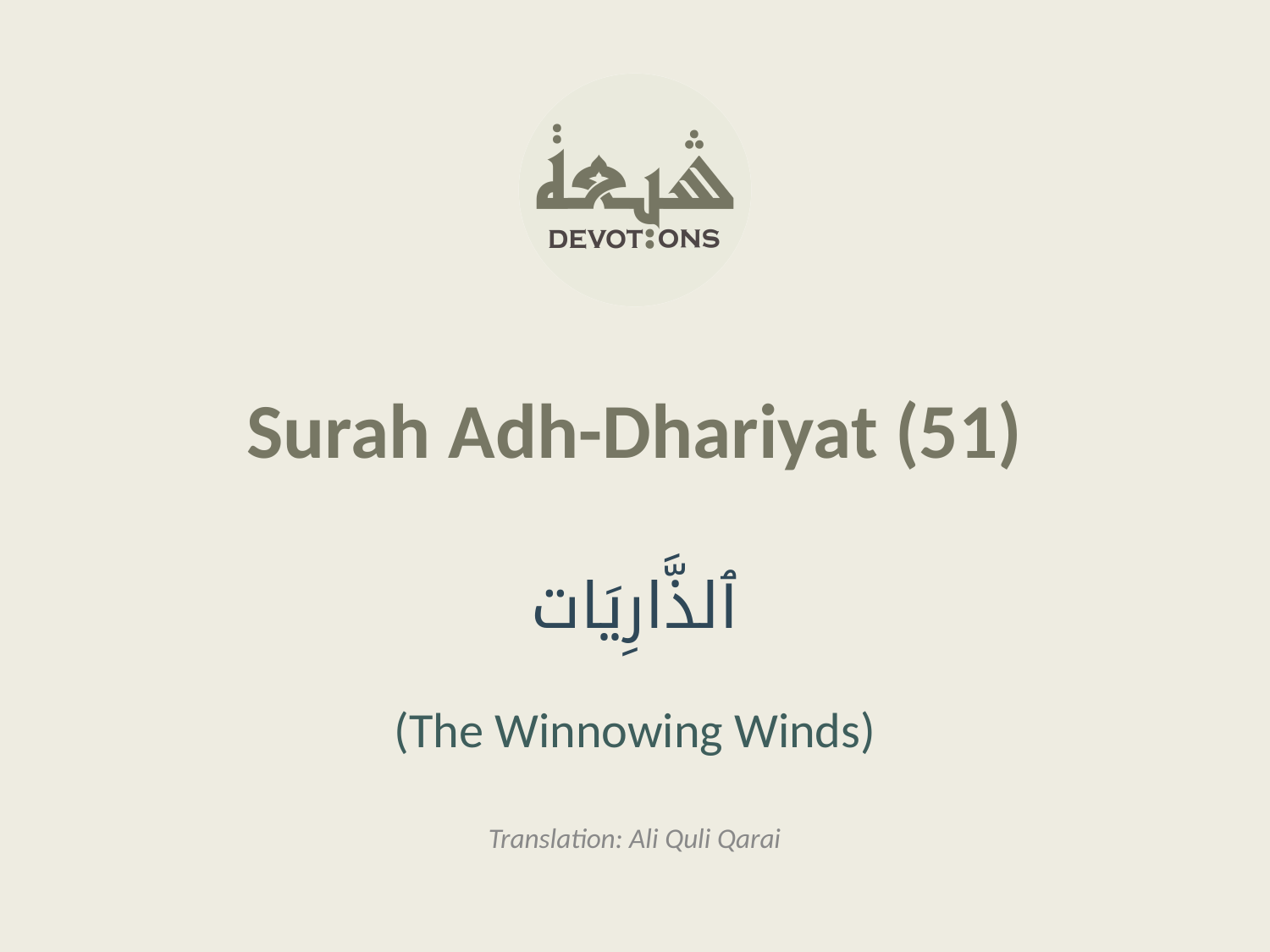

Surah Adh-Dhariyat (51)
ٱلذَّارِيَات
(The Winnowing Winds)
Translation: Ali Quli Qarai